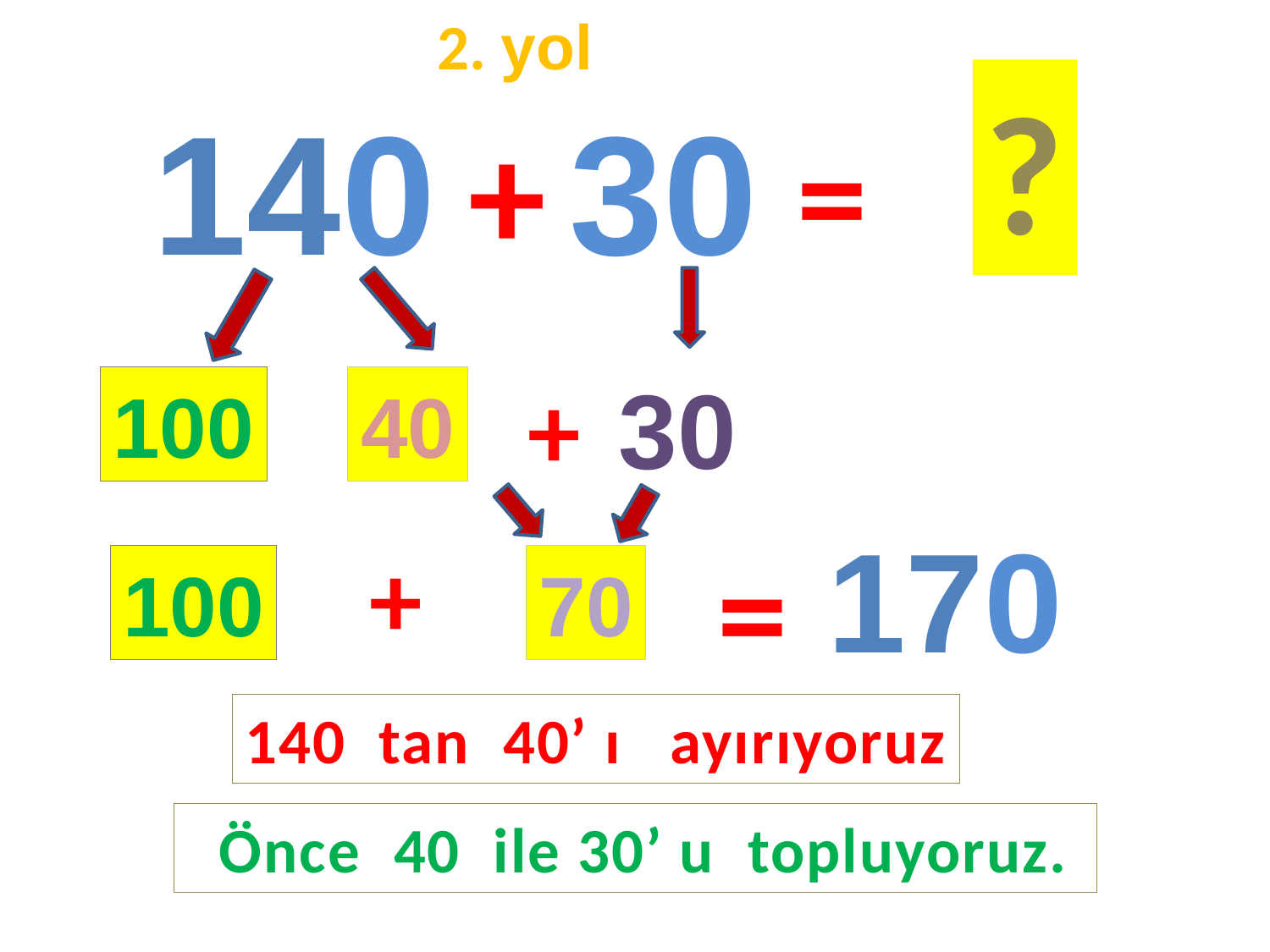

2. yol
?
140
30
+
=

+
30
100
40

170
=
+
100
70
140  tan  40’ ı   ayırıyoruz
  Önce  40  ile 30’ u  topluyoruz.